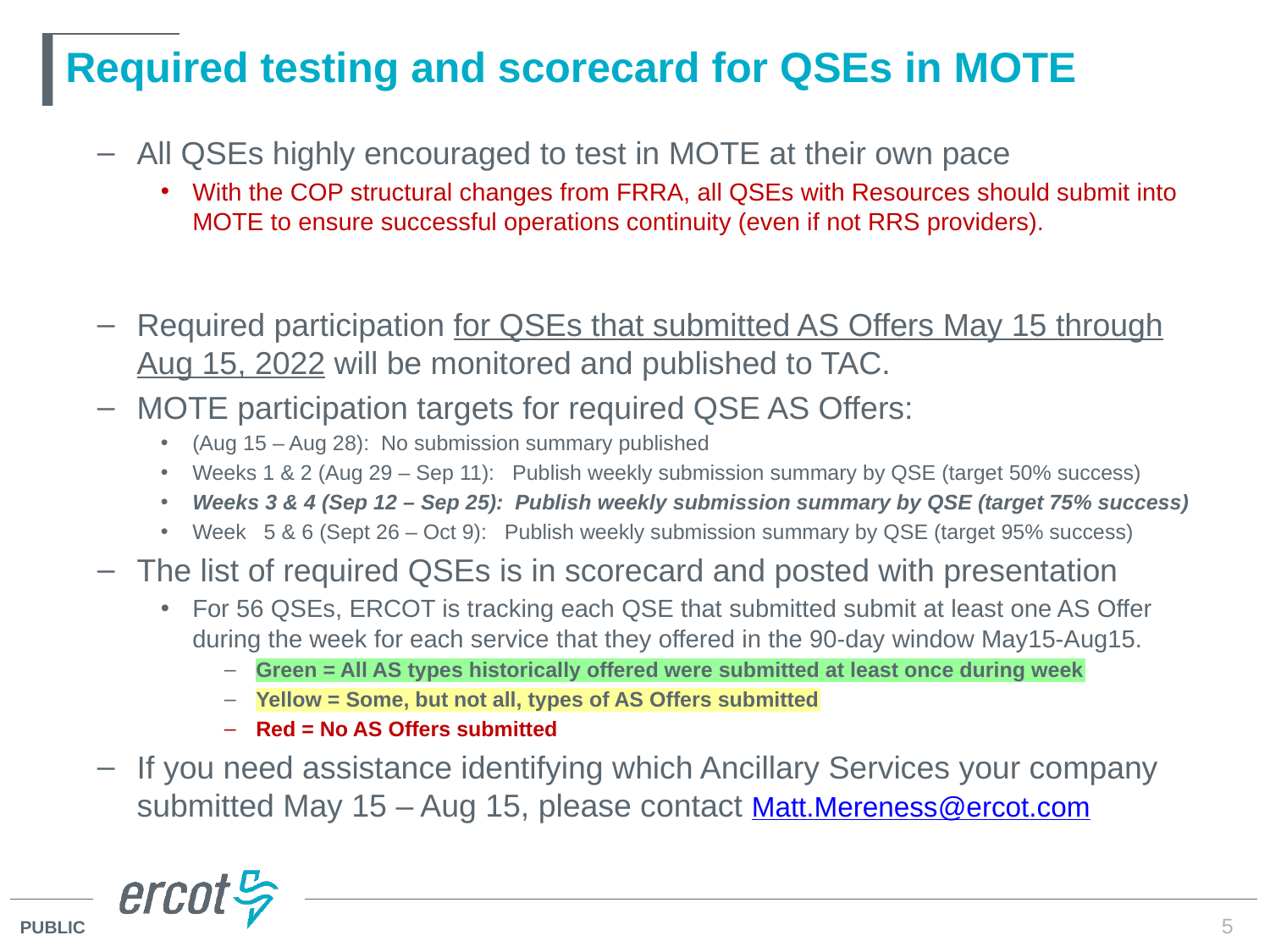

# Required testing and scorecard for QSEs in MOTE
All QSEs highly encouraged to test in MOTE at their own pace
With the COP structural changes from FRRA, all QSEs with Resources should submit into MOTE to ensure successful operations continuity (even if not RRS providers).

Required participation for QSEs that submitted AS Offers May 15 through Aug 15, 2022 will be monitored and published to TAC.
MOTE participation targets for required QSE AS Offers:
(Aug 15 – Aug 28):  No submission summary published
Weeks 1 & 2 (Aug 29 – Sep 11):   Publish weekly submission summary by QSE (target 50% success)
Weeks 3 & 4 (Sep 12 – Sep 25):  Publish weekly submission summary by QSE (target 75% success)
Week   5 & 6 (Sept 26 – Oct 9):   Publish weekly submission summary by QSE (target 95% success)
The list of required QSEs is in scorecard and posted with presentation
For 56 QSEs, ERCOT is tracking each QSE that submitted submit at least one AS Offer during the week for each service that they offered in the 90-day window May15-Aug15.
Green = All AS types historically offered were submitted at least once during week
Yellow = Some, but not all, types of AS Offers submitted
Red = No AS Offers submitted
If you need assistance identifying which Ancillary Services your company submitted May 15 – Aug 15, please contact Matt.Mereness@ercot.com
5